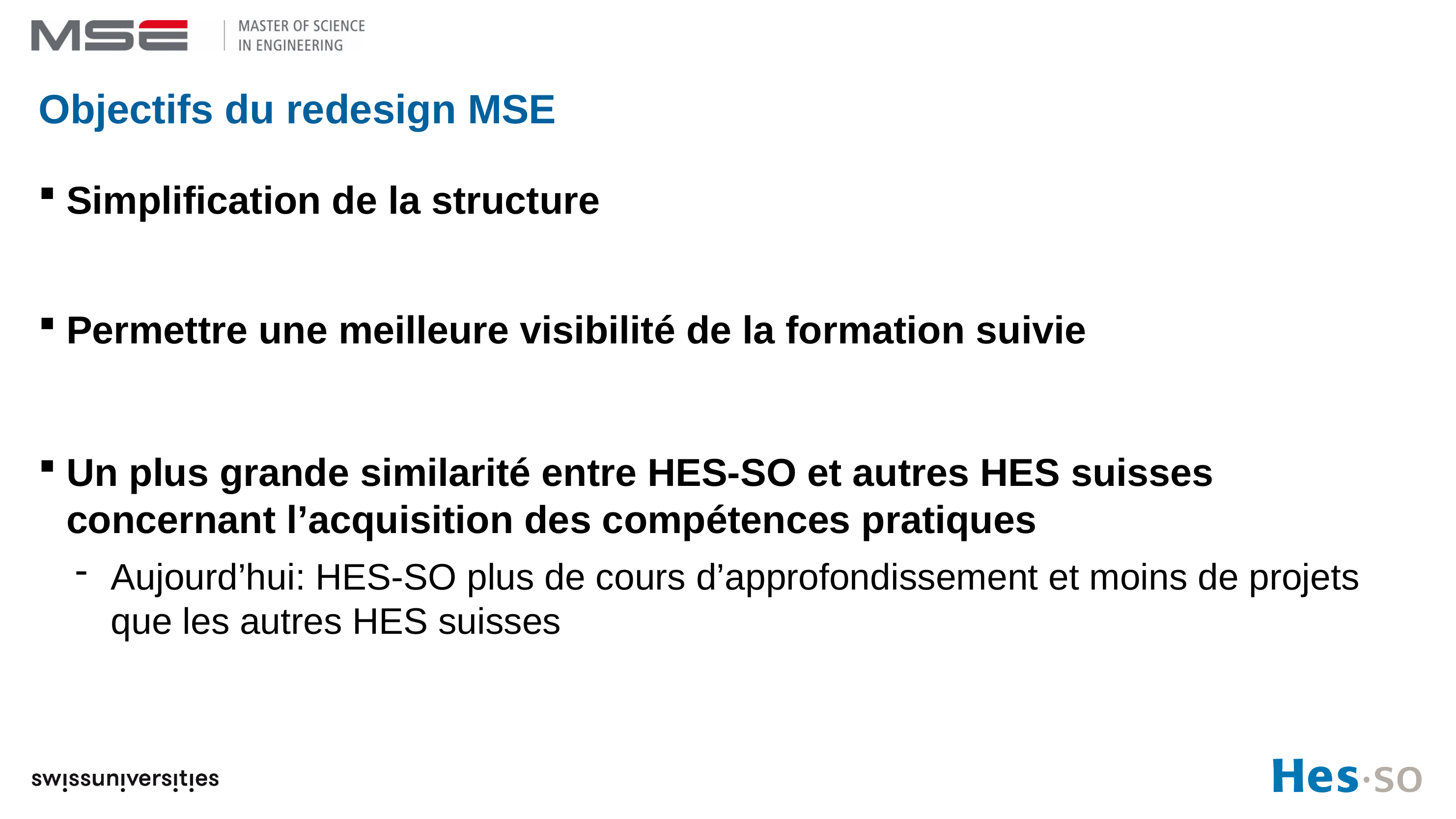

# Objectifs du redesign MSE
Simplification de la structure

Permettre une meilleure visibilité de la formation suivie

Un plus grande similarité entre HES-SO et autres HES suisses concernant l’acquisition des compétences pratiques
Aujourd’hui: HES-SO plus de cours d’approfondissement et moins de projets que les autres HES suisses